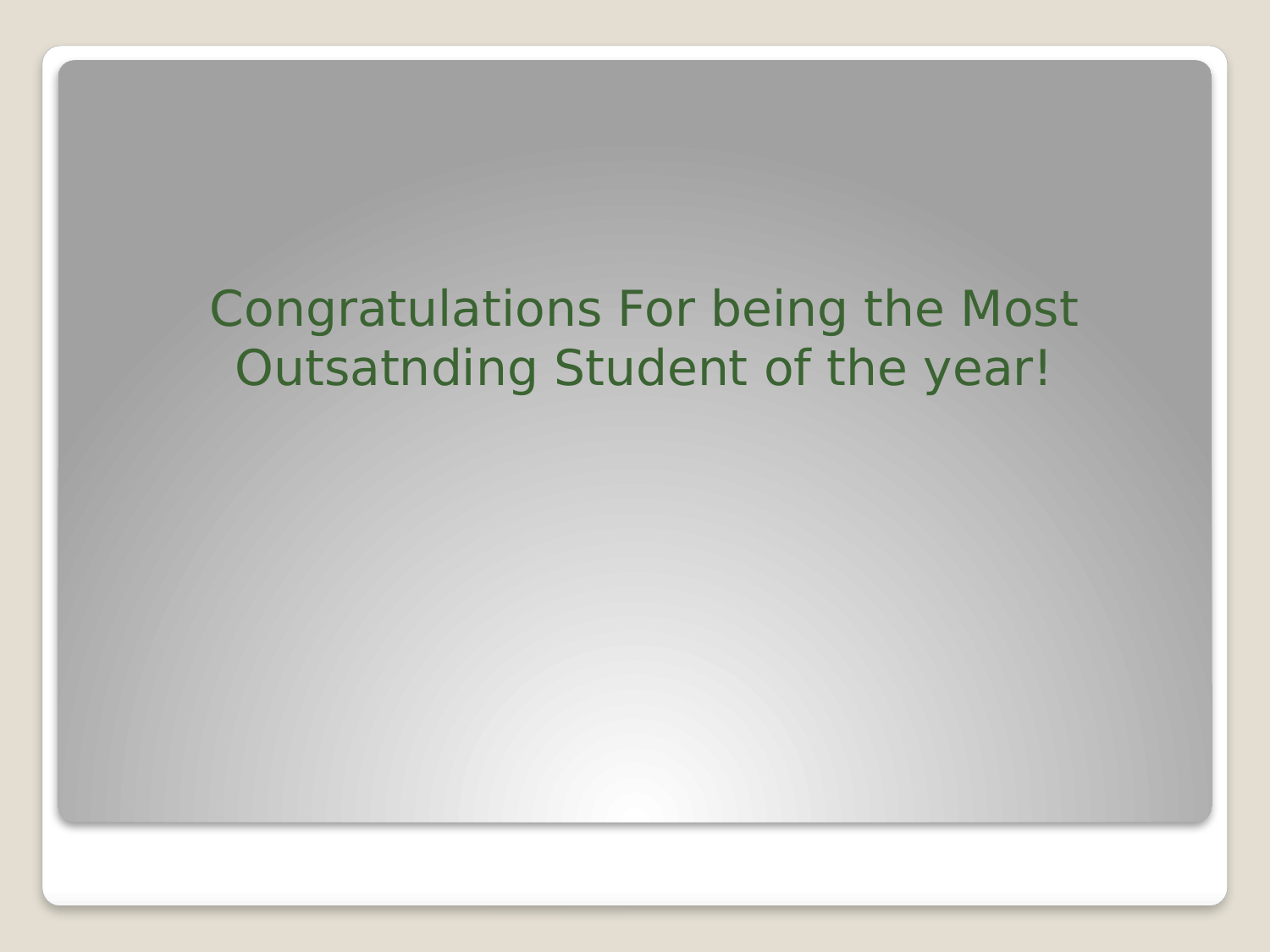

Congratulations For being the Most Outsatnding Student of the year!
#